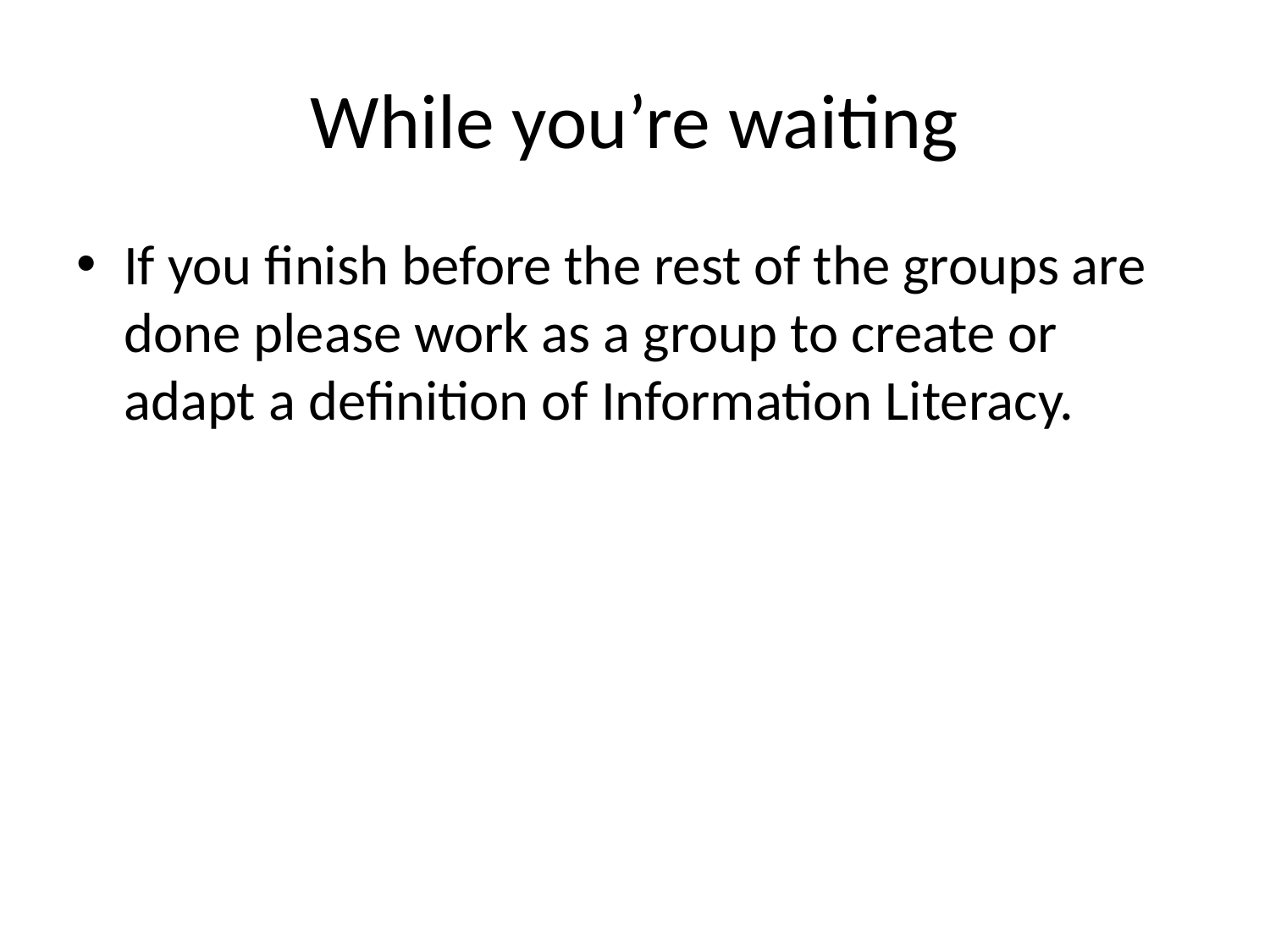

# While you’re waiting
If you finish before the rest of the groups are done please work as a group to create or adapt a definition of Information Literacy.